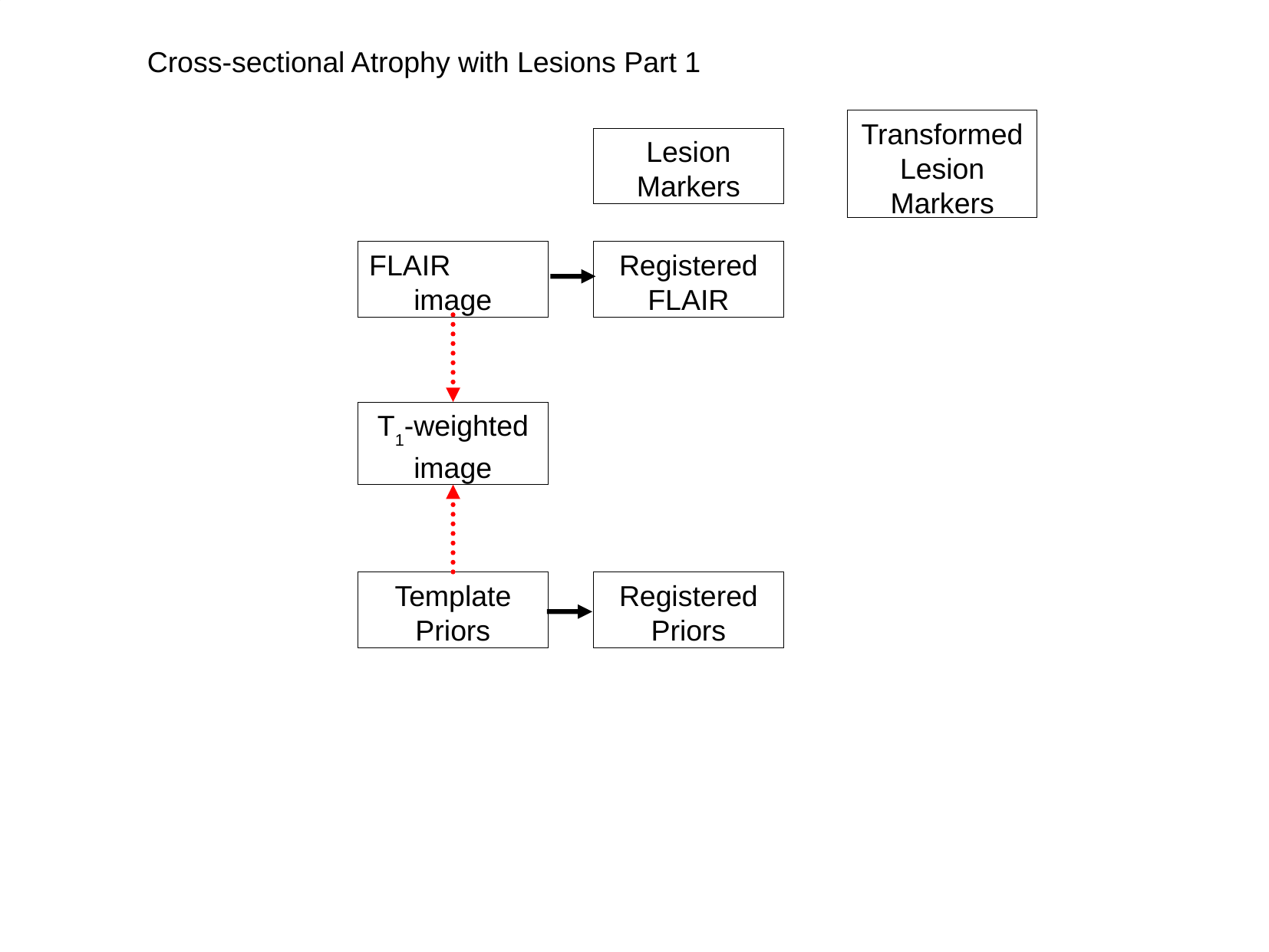

Cross-sectional Atrophy with Lesions Part 1
Transformed Lesion Markers
Lesion Markers
FLAIR
image
Registered
FLAIR

T1-weighted image

Template Priors
Registered
Priors